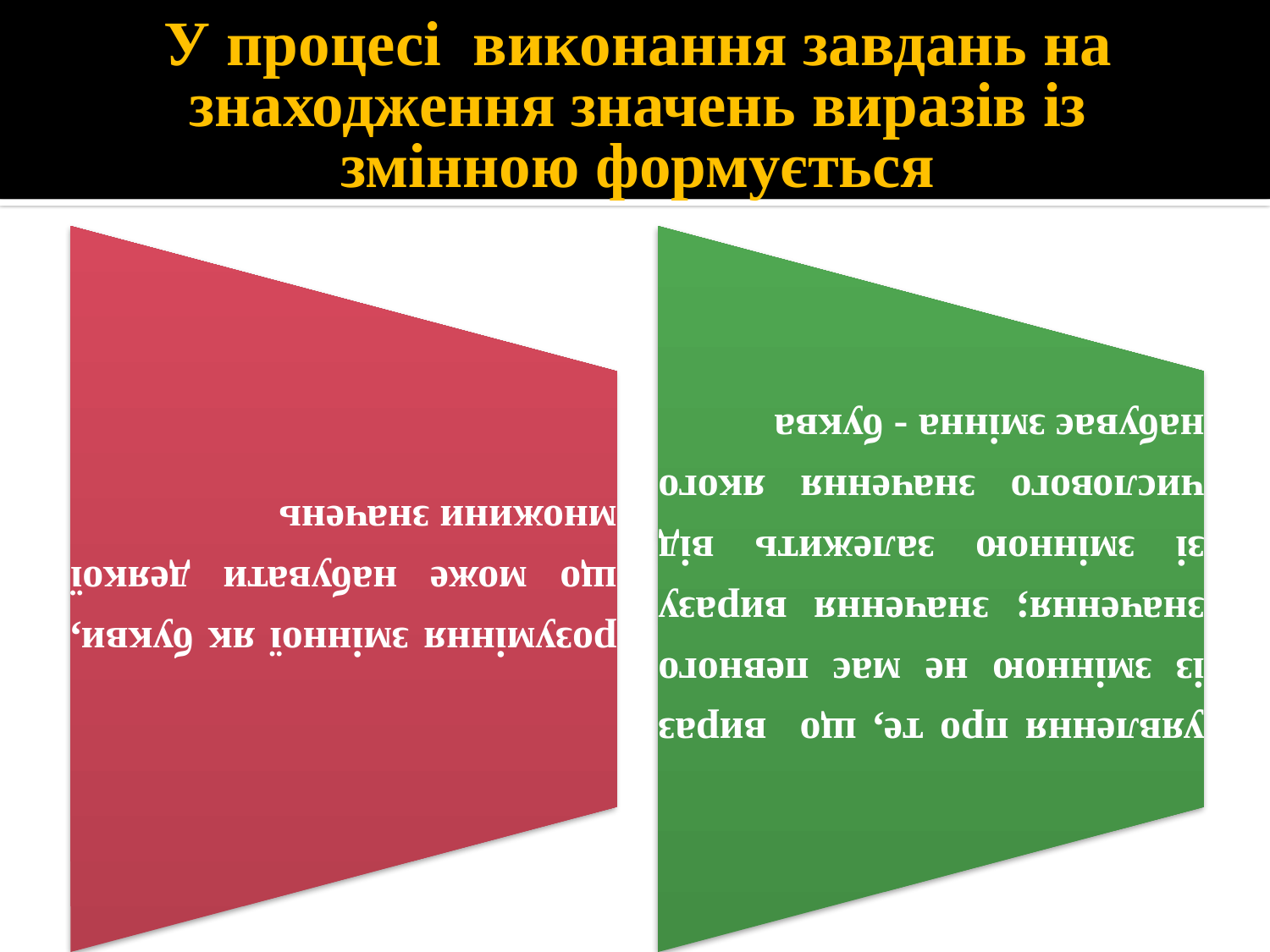

# У процесі  виконання завдань на знаходження значень виразів із змінною формується
розуміння змінної як букви, що може набувати деякої множини значень
уявлення про те, що  вираз із змінною не має певного значення; значення виразу зі змінною залежить від числового значення якого набуває змінна - буква